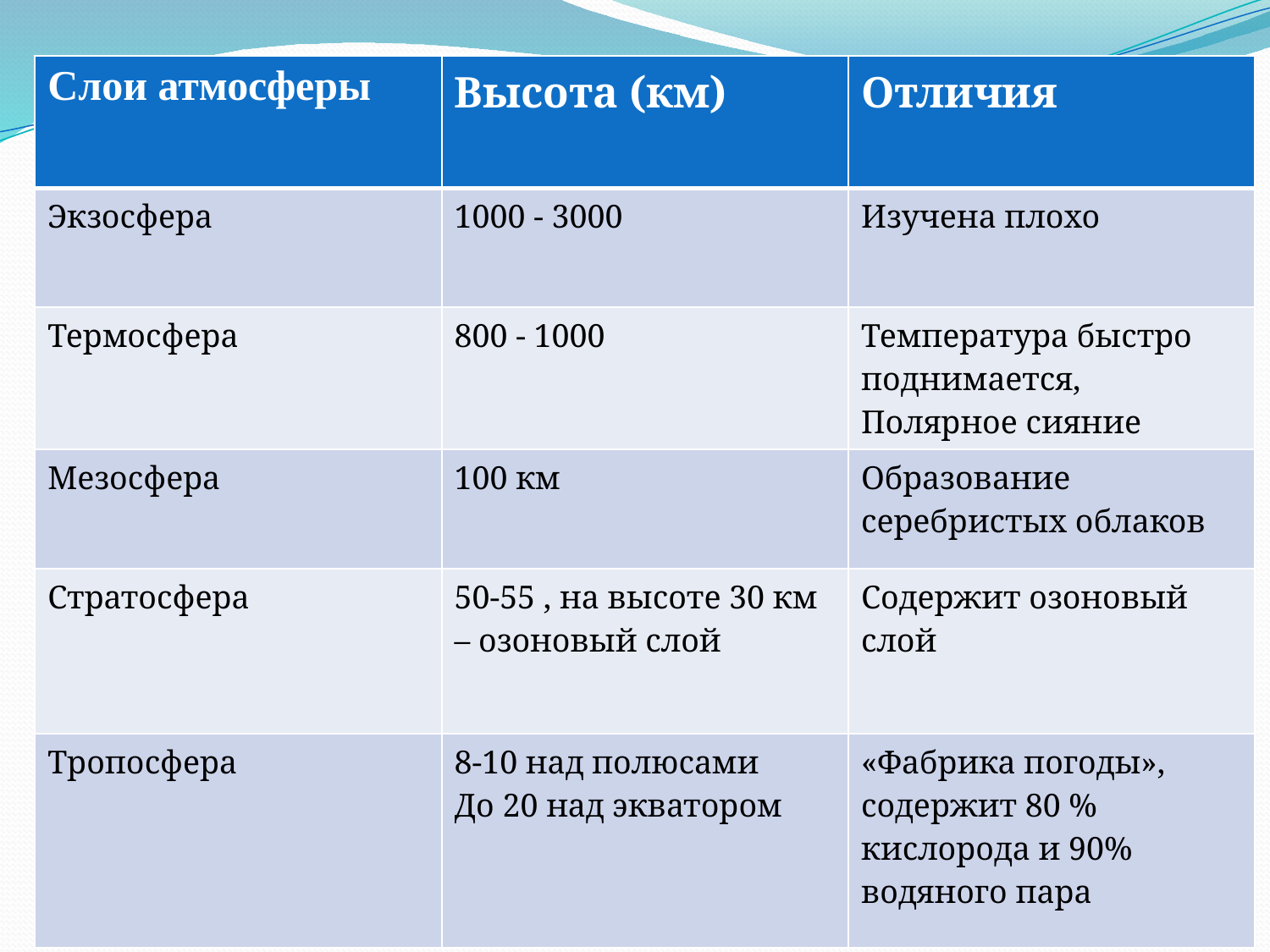

| Слои атмосферы | Высота (км) | Отличия |
| --- | --- | --- |
| Экзосфера | 1000 - 3000 | Изучена плохо |
| Термосфера | 800 - 1000 | Температура быстро поднимается, Полярное сияние |
| Мезосфера | 100 км | Образование серебристых облаков |
| Стратосфера | 50-55 , на высоте 30 км – озоновый слой | Содержит озоновый слой |
| Тропосфера | 8-10 над полюсами До 20 над экватором | «Фабрика погоды», содержит 80 % кислорода и 90% водяного пара |
#